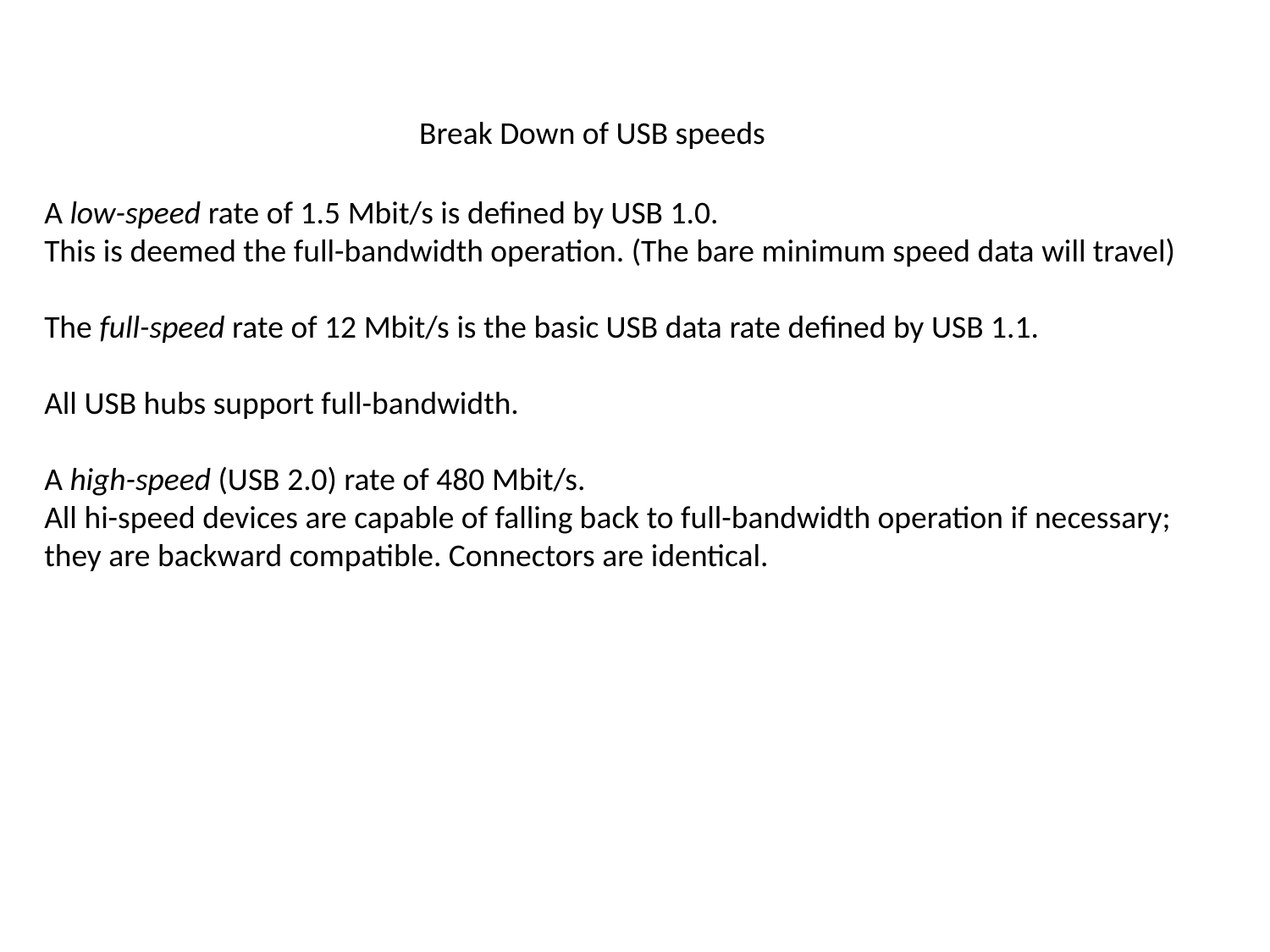

Break Down of USB speeds
A low-speed rate of 1.5 Mbit/s is defined by USB 1.0.
This is deemed the full-bandwidth operation. (The bare minimum speed data will travel)

The full-speed rate of 12 Mbit/s is the basic USB data rate defined by USB 1.1.

All USB hubs support full-bandwidth.

A high-speed (USB 2.0) rate of 480 Mbit/s.
All hi-speed devices are capable of falling back to full-bandwidth operation if necessary;
they are backward compatible. Connectors are identical.